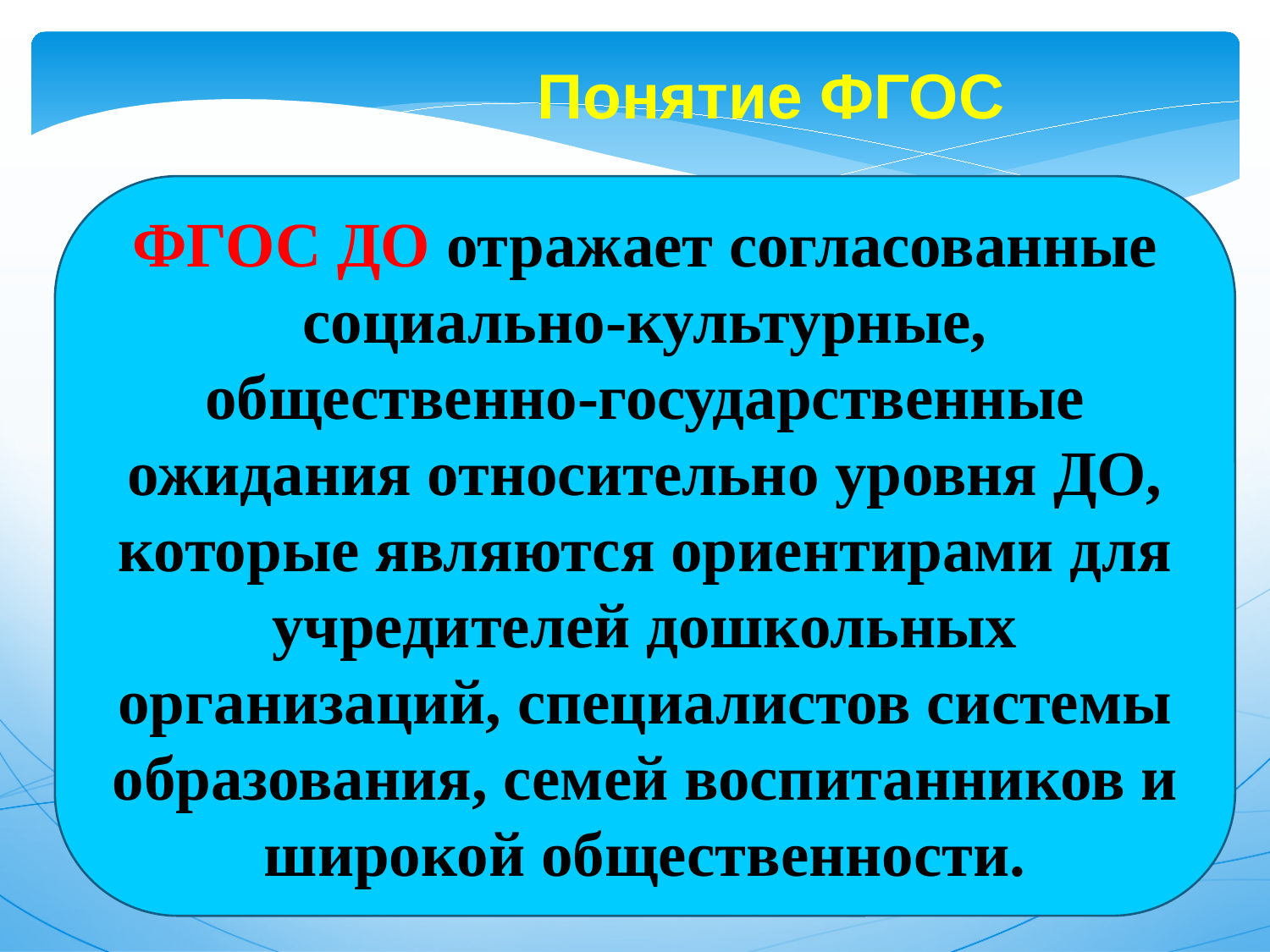

Понятие ФГОС
ФГОС ДО отражает согласованные социально-культурные, общественно-государственные ожидания относительно уровня ДО, которые являются ориентирами для учредителей дошкольных организаций, специалистов системы образования, семей воспитанников и широкой общественности.